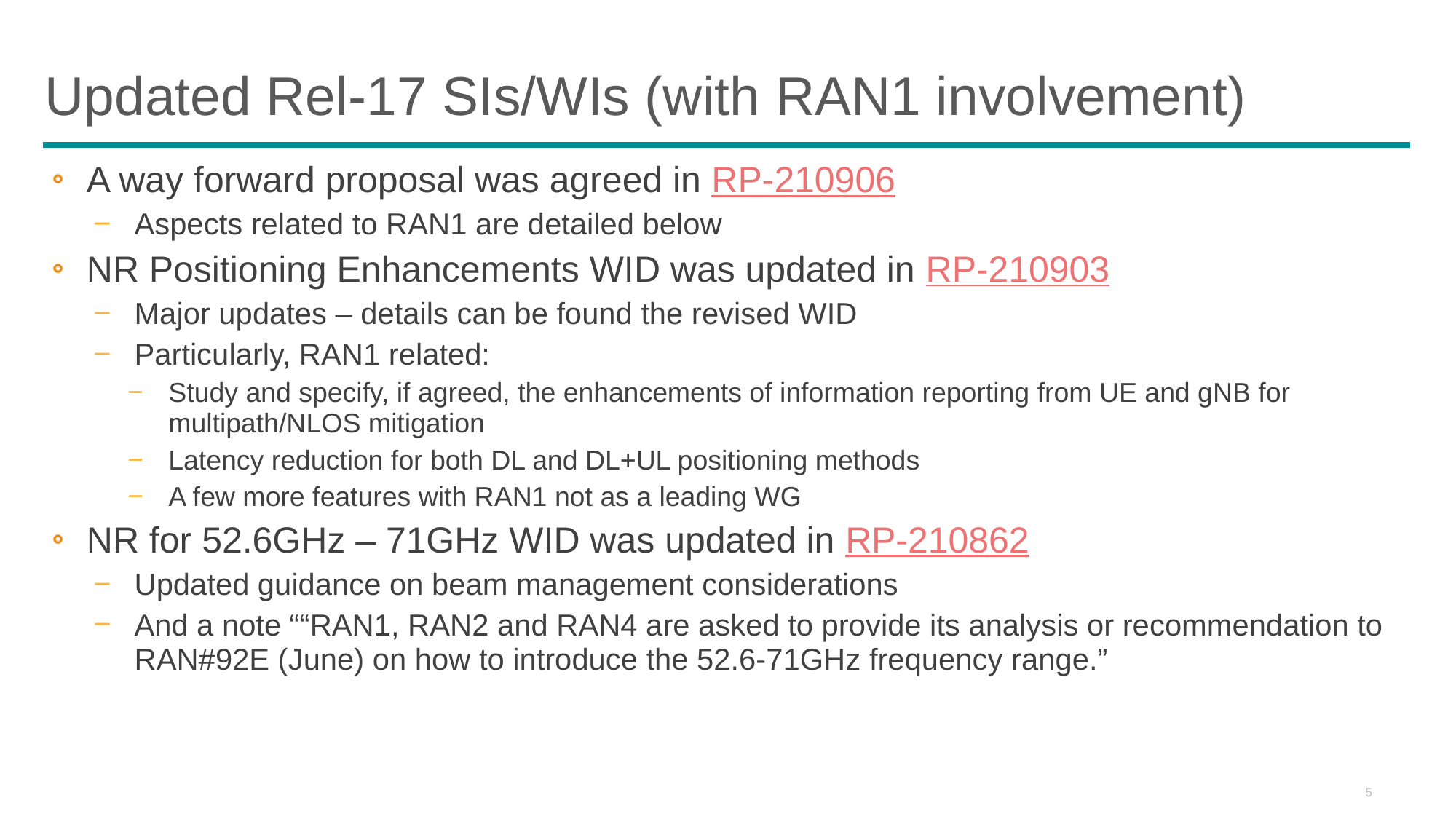

# Updated Rel-17 SIs/WIs (with RAN1 involvement)
A way forward proposal was agreed in RP-210906
Aspects related to RAN1 are detailed below
NR Positioning Enhancements WID was updated in RP-210903
Major updates – details can be found the revised WID
Particularly, RAN1 related:
Study and specify, if agreed, the enhancements of information reporting from UE and gNB for multipath/NLOS mitigation
Latency reduction for both DL and DL+UL positioning methods
A few more features with RAN1 not as a leading WG
NR for 52.6GHz – 71GHz WID was updated in RP-210862
Updated guidance on beam management considerations
And a note ““RAN1, RAN2 and RAN4 are asked to provide its analysis or recommendation to RAN#92E (June) on how to introduce the 52.6-71GHz frequency range.”